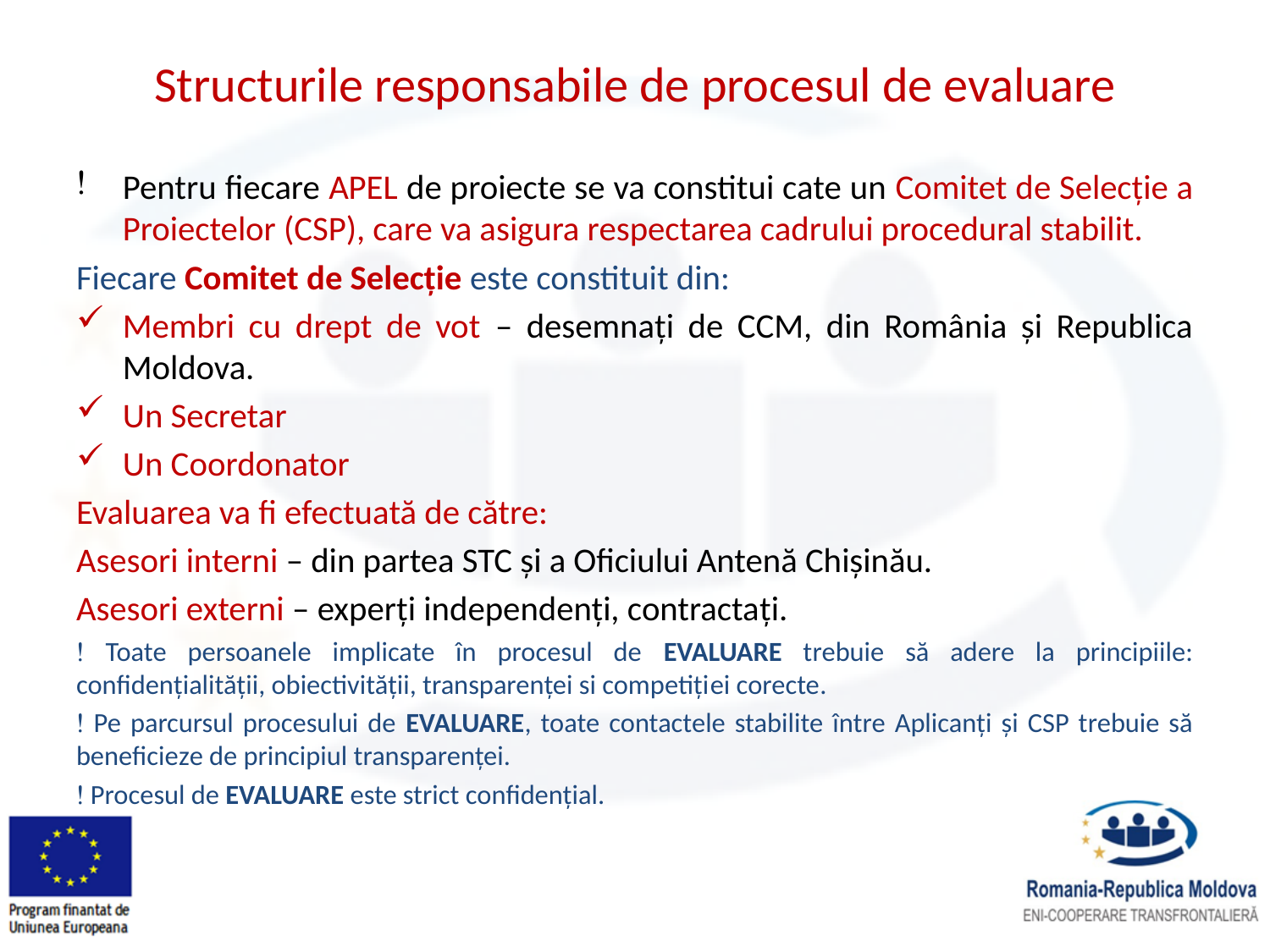

# Structurile responsabile de procesul de evaluare
Pentru fiecare APEL de proiecte se va constitui cate un Comitet de Selecţie a Proiectelor (CSP), care va asigura respectarea cadrului procedural stabilit.
Fiecare Comitet de Selecţie este constituit din:
Membri cu drept de vot – desemnați de CCM, din România şi Republica Moldova.
Un Secretar
Un Coordonator
Evaluarea va fi efectuată de către:
Asesori interni – din partea STC şi a Oficiului Antenă Chişinău.
Asesori externi – experți independenţi, contractați.
! Toate persoanele implicate în procesul de EVALUARE trebuie să adere la principiile: confidenţialităţii, obiectivităţii, transparenţei si competiţiei corecte.
! Pe parcursul procesului de EVALUARE, toate contactele stabilite între Aplicanţi şi CSP trebuie să beneficieze de principiul transparenţei.
! Procesul de EVALUARE este strict confidenţial.